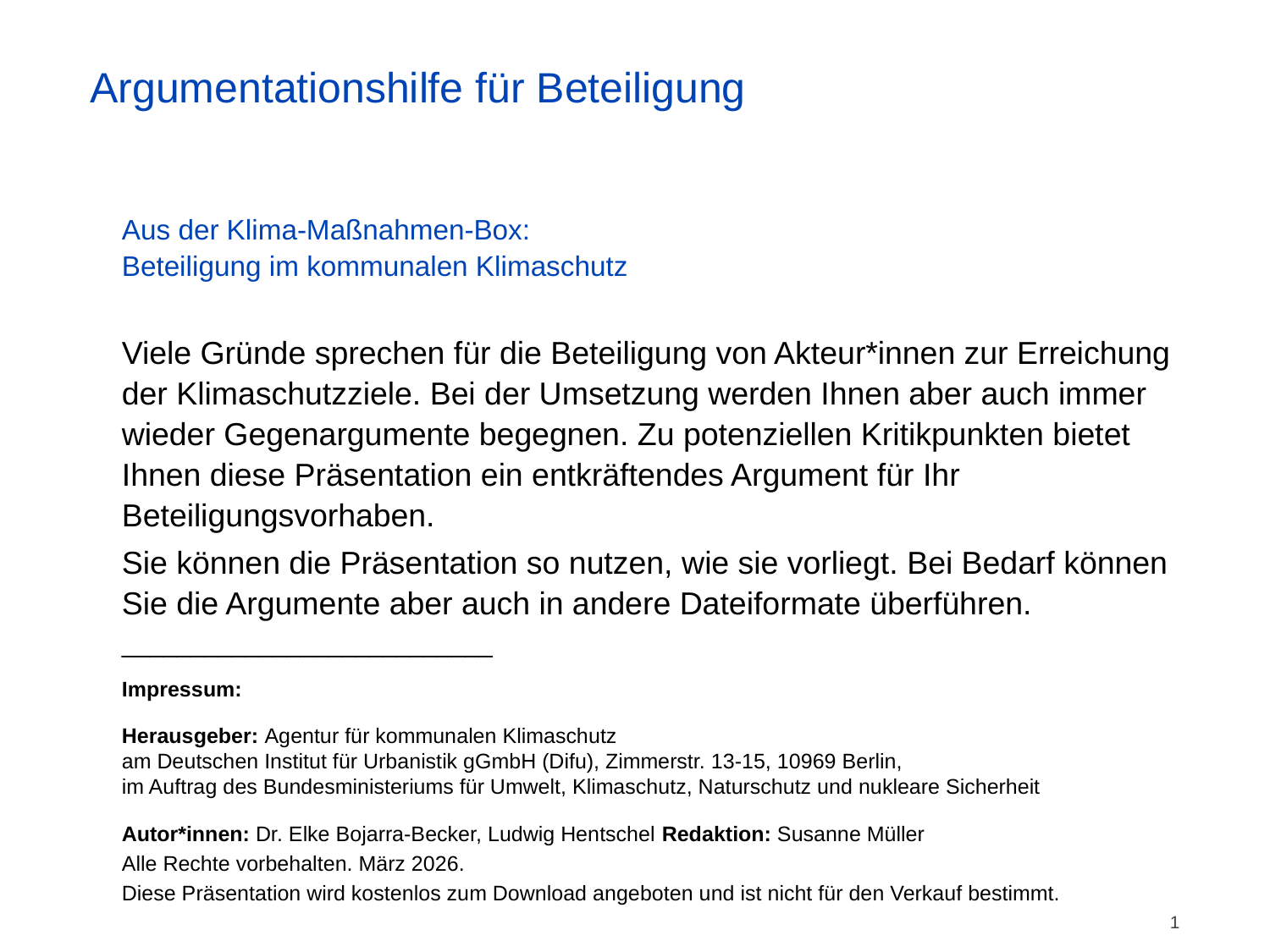

Argumentationshilfe für Beteiligung
# Aus der Klima-Maßnahmen-Box: Beteiligung im kommunalen Klimaschutz

Viele Gründe sprechen für die Beteiligung von Akteur*innen zur Erreichung der Klimaschutzziele. Bei der Umsetzung werden Ihnen aber auch immer wieder Gegenargumente begegnen. Zu potenziellen Kritikpunkten bietet Ihnen diese Präsentation ein entkräftendes Argument für Ihr Beteiligungsvorhaben.
Sie können die Präsentation so nutzen, wie sie vorliegt. Bei Bedarf können Sie die Argumente aber auch in andere Dateiformate überführen.
___________________________
Impressum:
Herausgeber: Agentur für kommunalen Klimaschutz
am Deutschen Institut für Urbanistik gGmbH (Difu), Zimmerstr. 13-15, 10969 Berlin,
im Auftrag des Bundesministeriums für Umwelt, Klimaschutz, Naturschutz und nukleare Sicherheit
Autor*innen: Dr. Elke Bojarra-Becker, Ludwig Hentschel Redaktion: Susanne Müller
Alle Rechte vorbehalten. März 2026.
Diese Präsentation wird kostenlos zum Download angeboten und ist nicht für den Verkauf bestimmt.